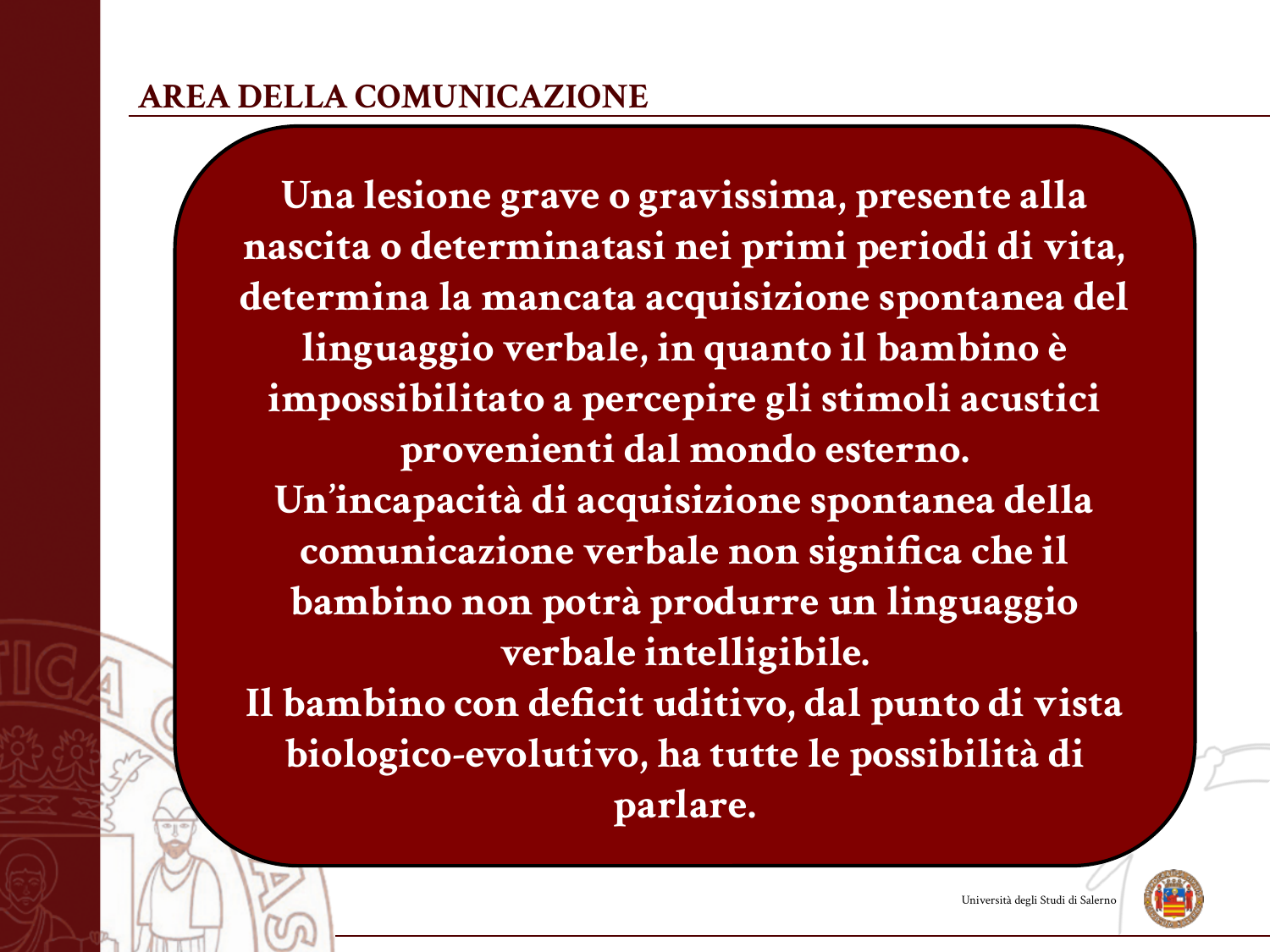

# AREA DELLA COMUNICAZIONE
Una lesione grave o gravissima, presente alla nascita o determinatasi nei primi periodi di vita, determina la mancata acquisizione spontanea del linguaggio verbale, in quanto il bambino è impossibilitato a percepire gli stimoli acustici provenienti dal mondo esterno.
Un’incapacità di acquisizione spontanea della comunicazione verbale non significa che il bambino non potrà produrre un linguaggio verbale intelligibile.
Il bambino con deficit uditivo, dal punto di vista biologico-evolutivo, ha tutte le possibilità di parlare.